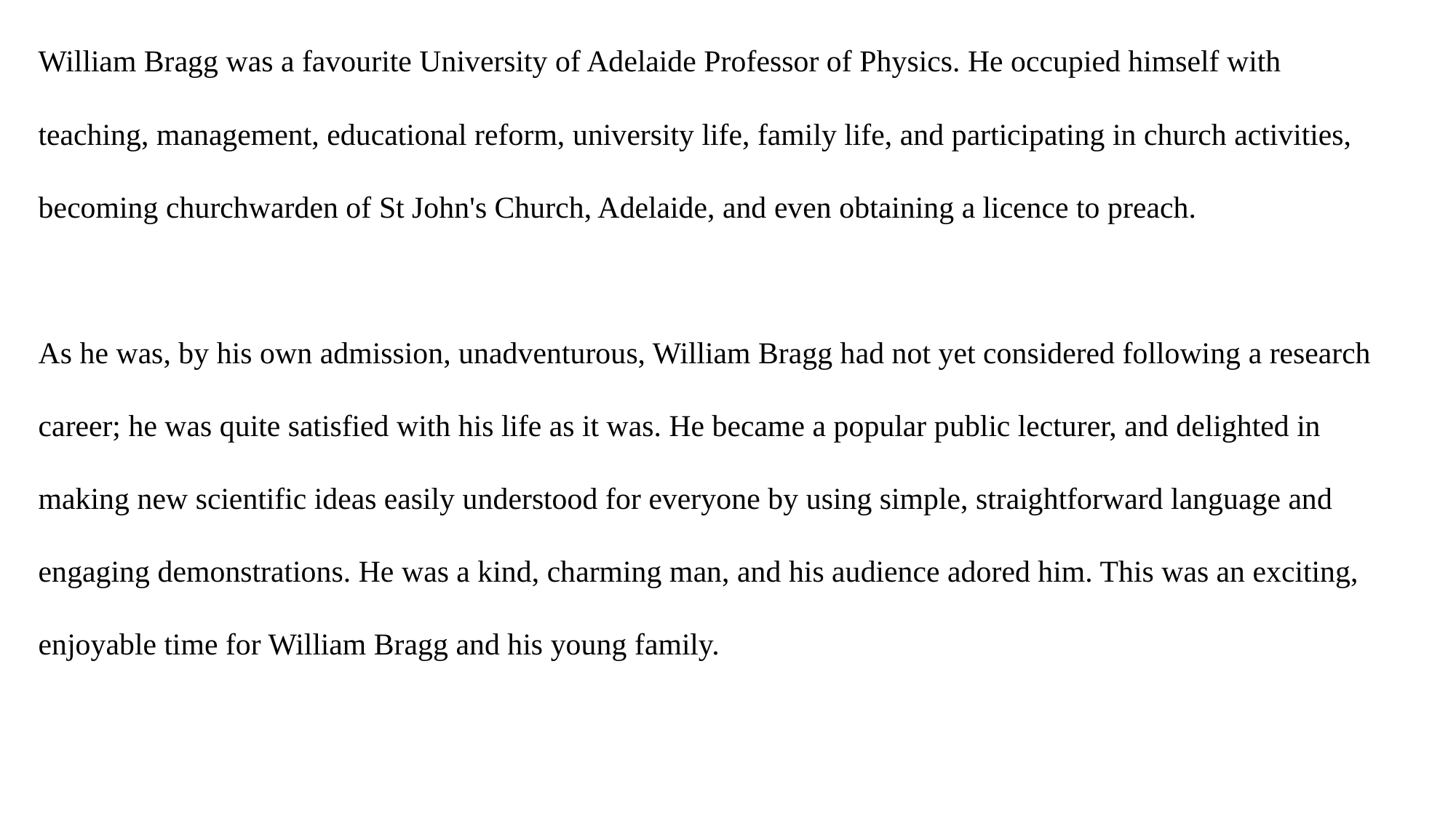

William Bragg was a favourite University of Adelaide Professor of Physics. He occupied himself with teaching, management, educational reform, university life, family life, and participating in church activities, becoming churchwarden of St John's Church, Adelaide, and even obtaining a licence to preach.

As he was, by his own admission, unadventurous, William Bragg had not yet considered following a research career; he was quite satisfied with his life as it was. He became a popular public lecturer, and delighted in making new scientific ideas easily understood for everyone by using simple, straightforward language and engaging demonstrations. He was a kind, charming man, and his audience adored him. This was an exciting, enjoyable time for William Bragg and his young family.